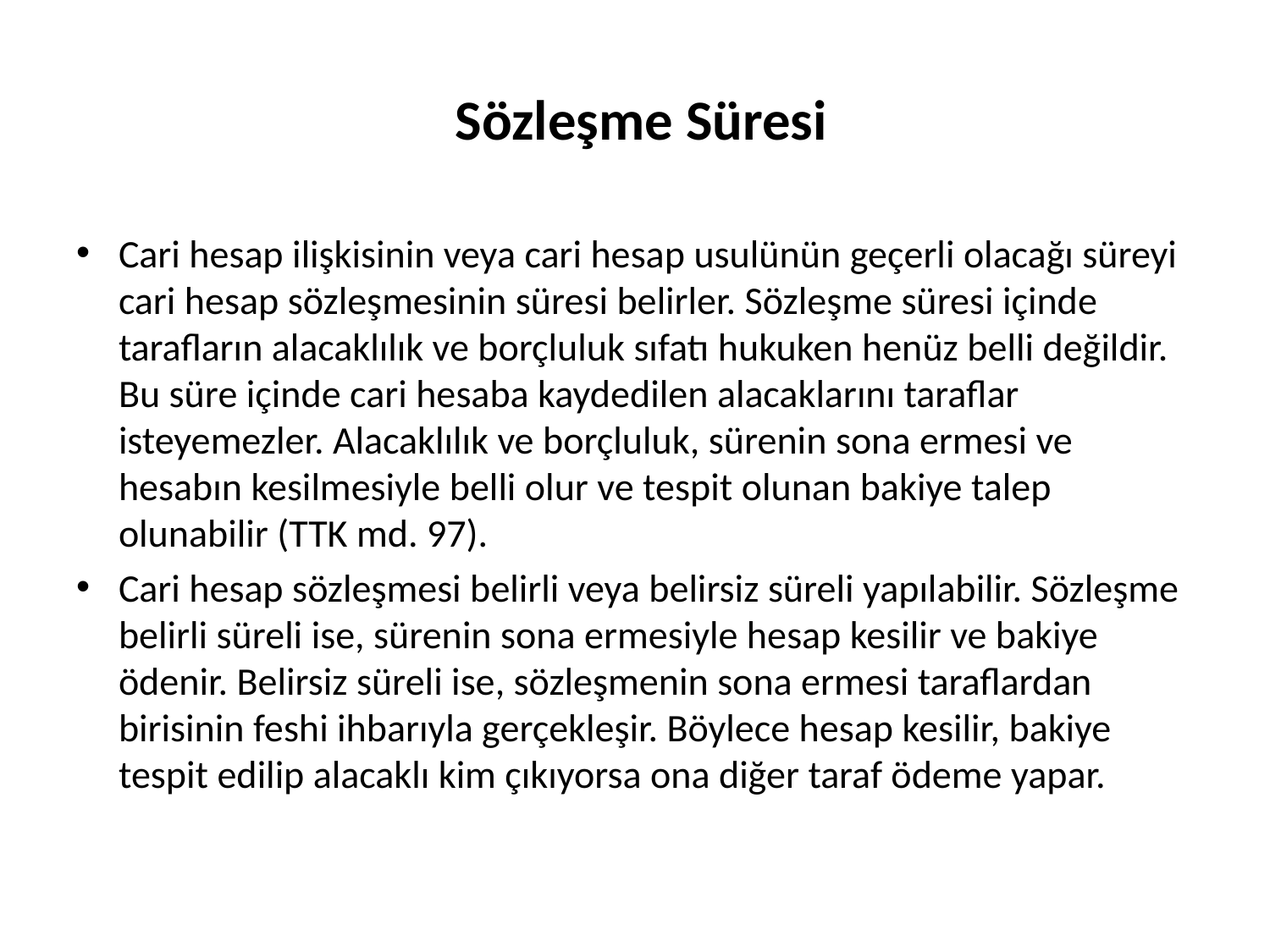

# Sözleşme Süresi
Cari hesap ilişkisinin veya cari hesap usulünün geçerli olacağı süreyi cari hesap sözleşmesinin süresi belirler. Sözleşme süresi içinde tarafların alacaklılık ve borçluluk sıfatı hukuken henüz belli değildir. Bu süre içinde cari hesaba kaydedilen alacaklarını taraflar isteyemezler. Alacaklılık ve borçluluk, sürenin sona ermesi ve hesabın kesilmesiyle belli olur ve tespit olunan bakiye talep olunabilir (TTK md. 97).
Cari hesap sözleşmesi belirli veya belirsiz süreli yapılabilir. Sözleşme belirli süreli ise, sürenin sona ermesiyle hesap kesilir ve bakiye ödenir. Belirsiz süreli ise, sözleşmenin sona ermesi taraflardan birisinin feshi ihbarıyla gerçekleşir. Böylece hesap kesilir, bakiye tespit edilip alacaklı kim çıkıyorsa ona diğer taraf ödeme yapar.